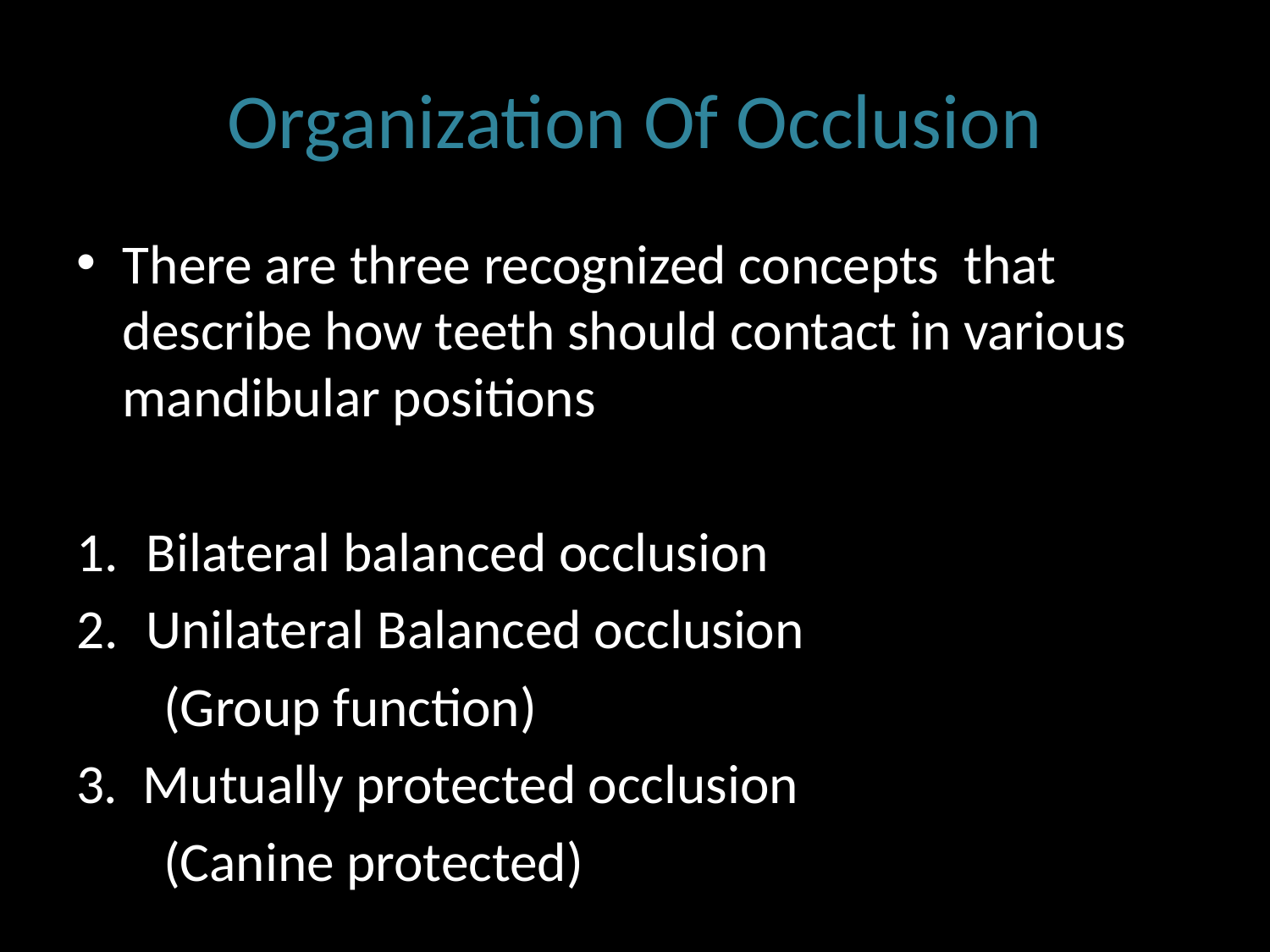

# Organization Of Occlusion
There are three recognized concepts  that describe how teeth should contact in various mandibular positions

Bilateral balanced occlusion
Unilateral Balanced occlusion
       (Group function)
3.  Mutually protected occlusion
       (Canine protected)